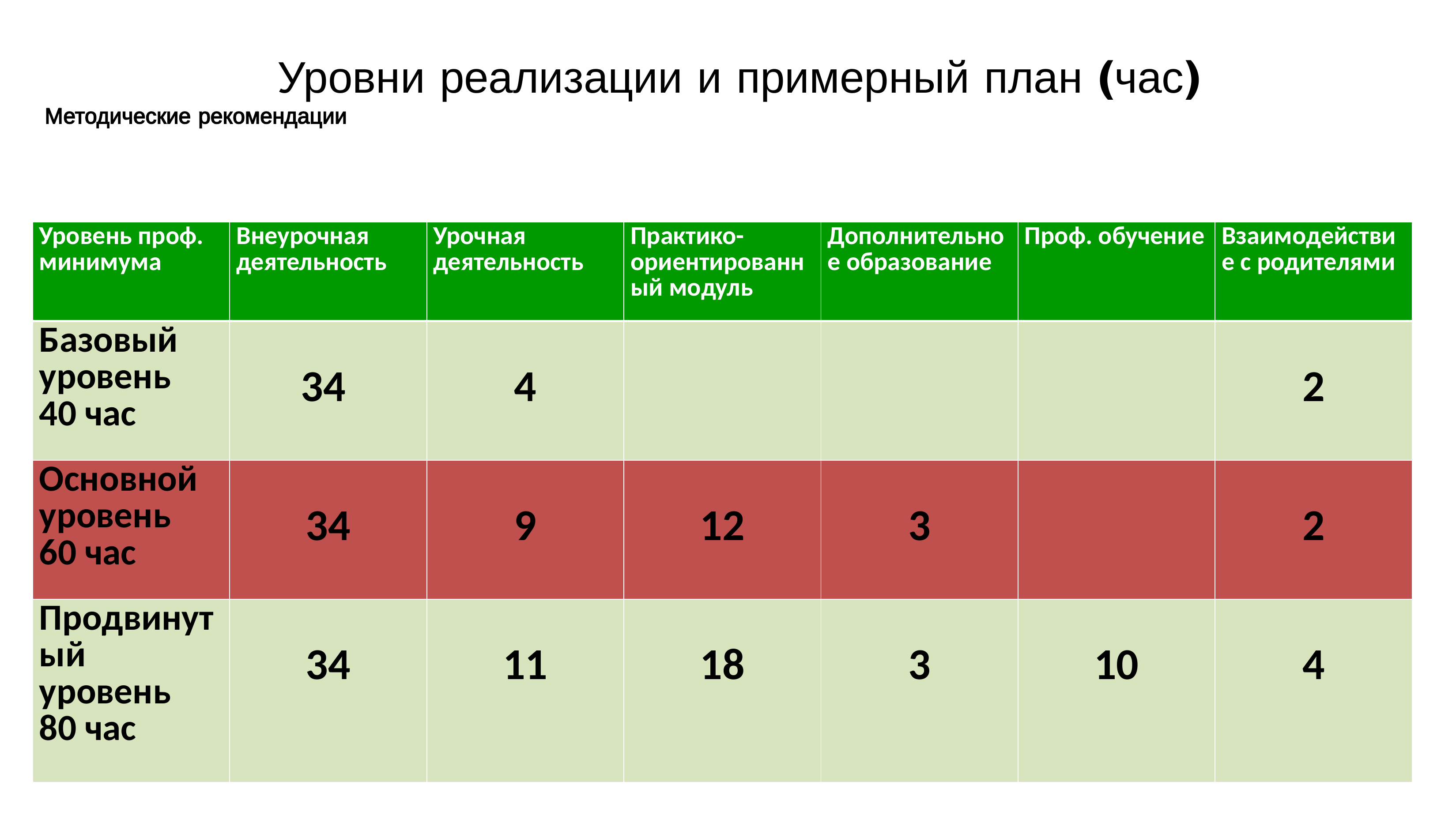

Уровни реализации и примерный план (час)
Методические рекомендации
| Уровень проф. минимума | Внеурочная деятельность | Урочная деятельность | Практико-ориентированный модуль | Дополнительное образование | Проф. обучение | Взаимодействие с родителями |
| --- | --- | --- | --- | --- | --- | --- |
| Базовый уровень 40 час | 34 | 4 |  |  |  | 2 |
| Основной уровень 60 час | 34 | 9 | 12 | 3 |  | 2 |
| Продвинутый уровень 80 час | 34 | 11 | 18 | 3 | 10 | 4 |